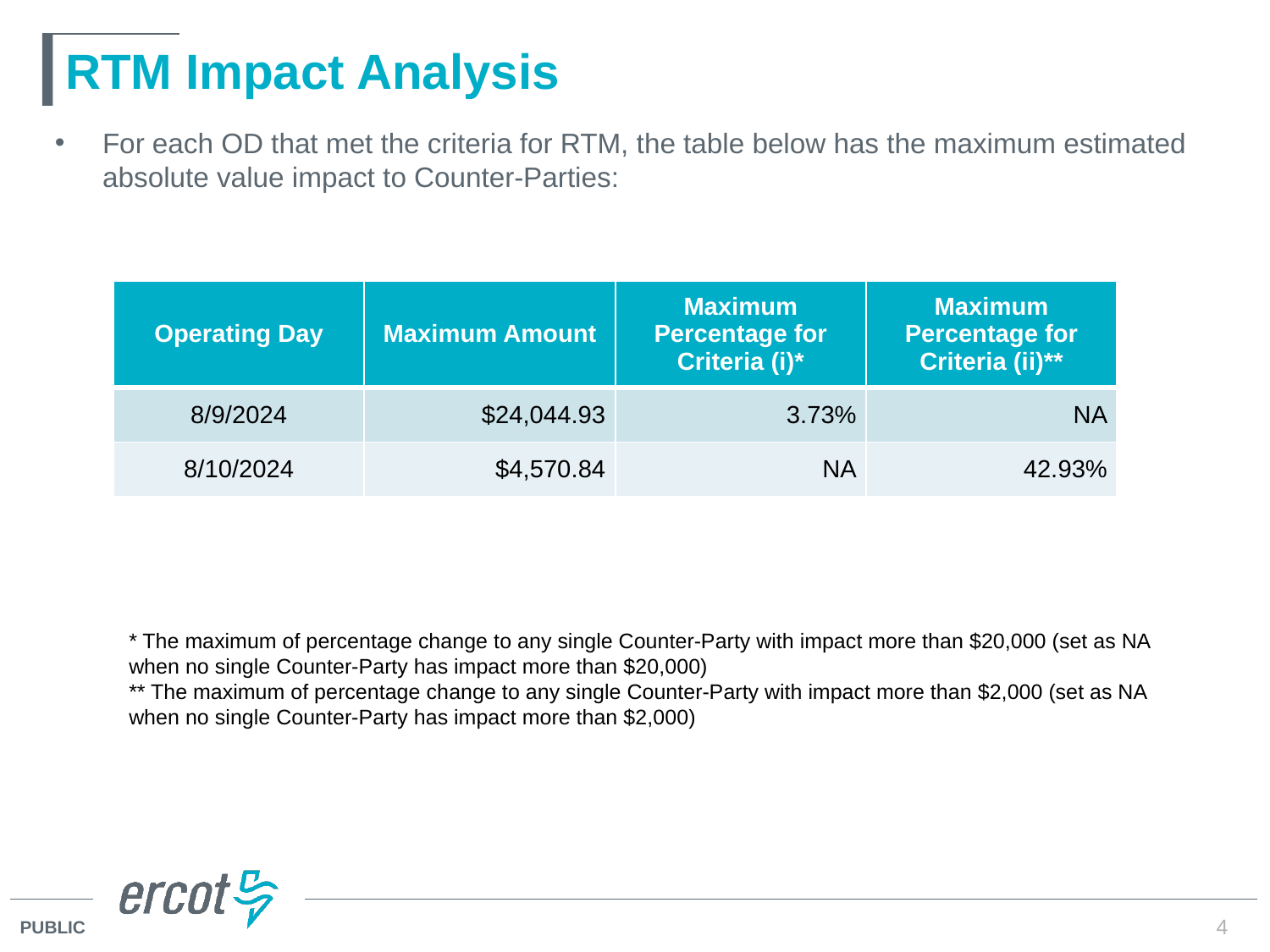

# RTM Impact Analysis
For each OD that met the criteria for RTM, the table below has the maximum estimated absolute value impact to Counter-Parties:

| Operating Day | Maximum Amount | Maximum Percentage for Criteria (i)\* | Maximum Percentage for Criteria (ii)\*\* |
| --- | --- | --- | --- |
| 8/9/2024 | $24,044.93 | 3.73% | NA |
| 8/10/2024 | $4,570.84 | NA | 42.93% |
* The maximum of percentage change to any single Counter-Party with impact more than $20,000 (set as NA when no single Counter-Party has impact more than $20,000)
** The maximum of percentage change to any single Counter-Party with impact more than $2,000 (set as NA when no single Counter-Party has impact more than $2,000)
4